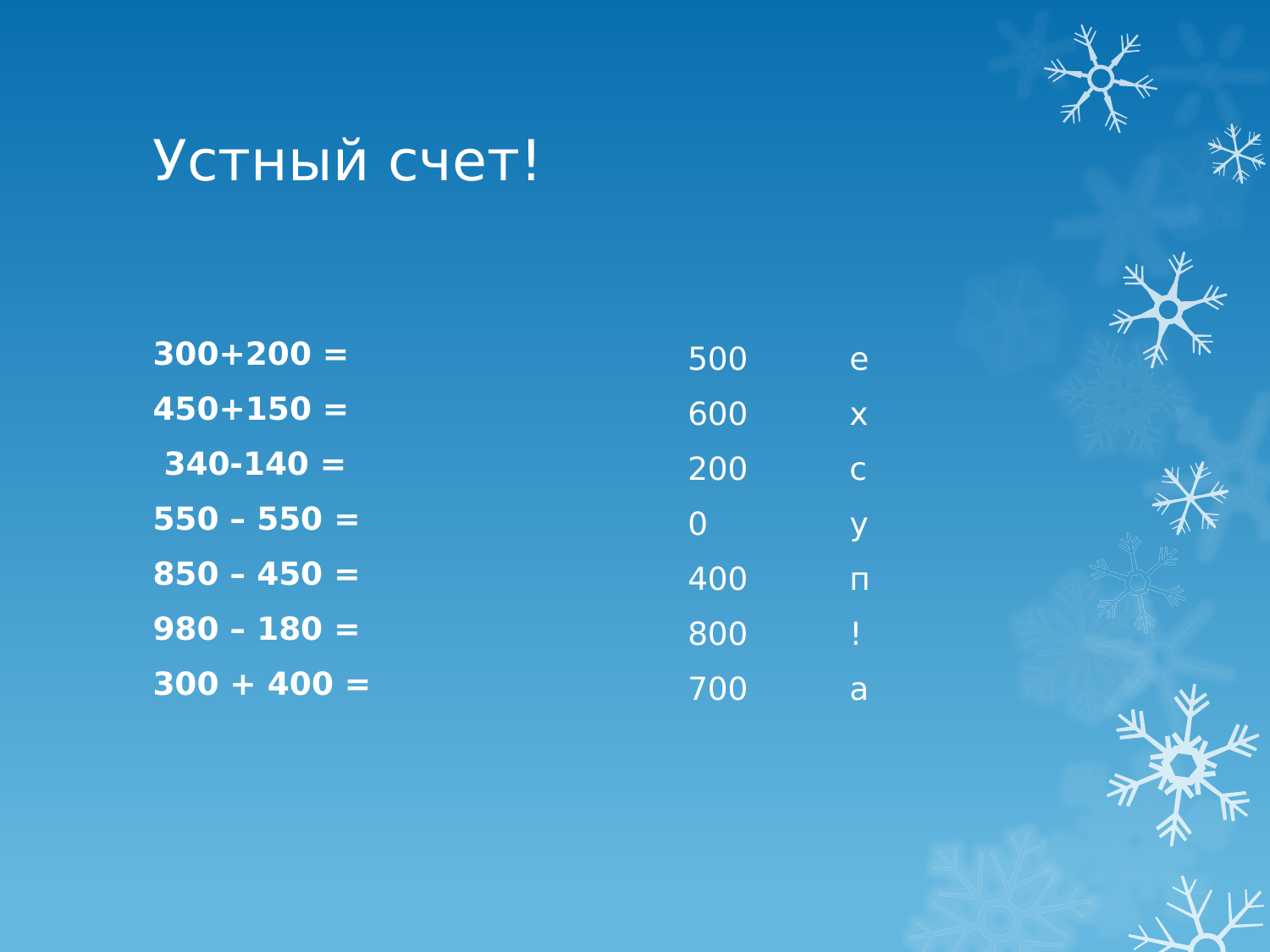

# Устный счет!

500          е
600          х
200          с
0              у
400          п
800          !
700          а

300+200 =
450+150 =
 340-140 =
550 – 550 =
850 – 450 =
980 – 180 =
300 + 400 =